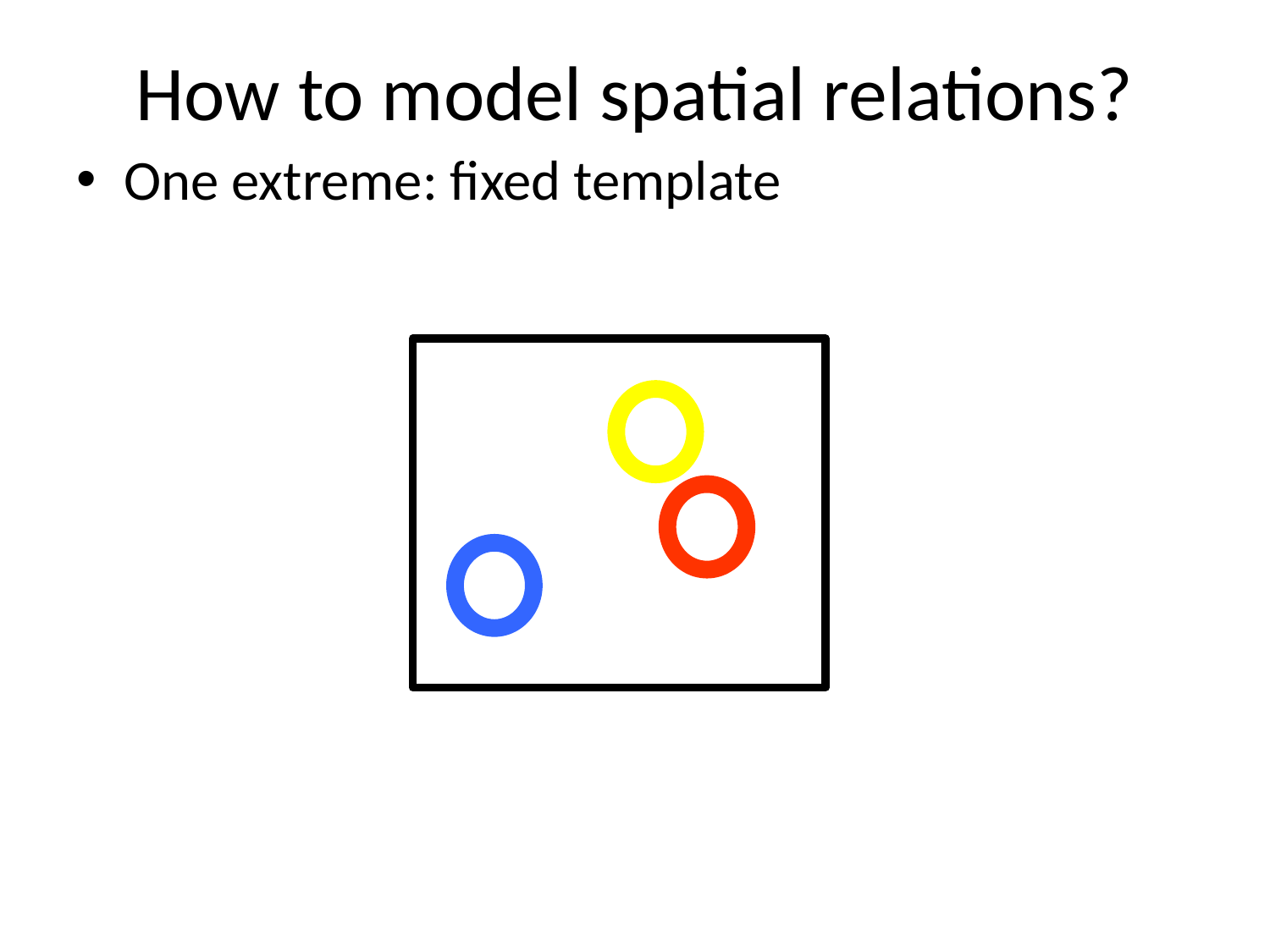

# How to model spatial relations?
One extreme: fixed template